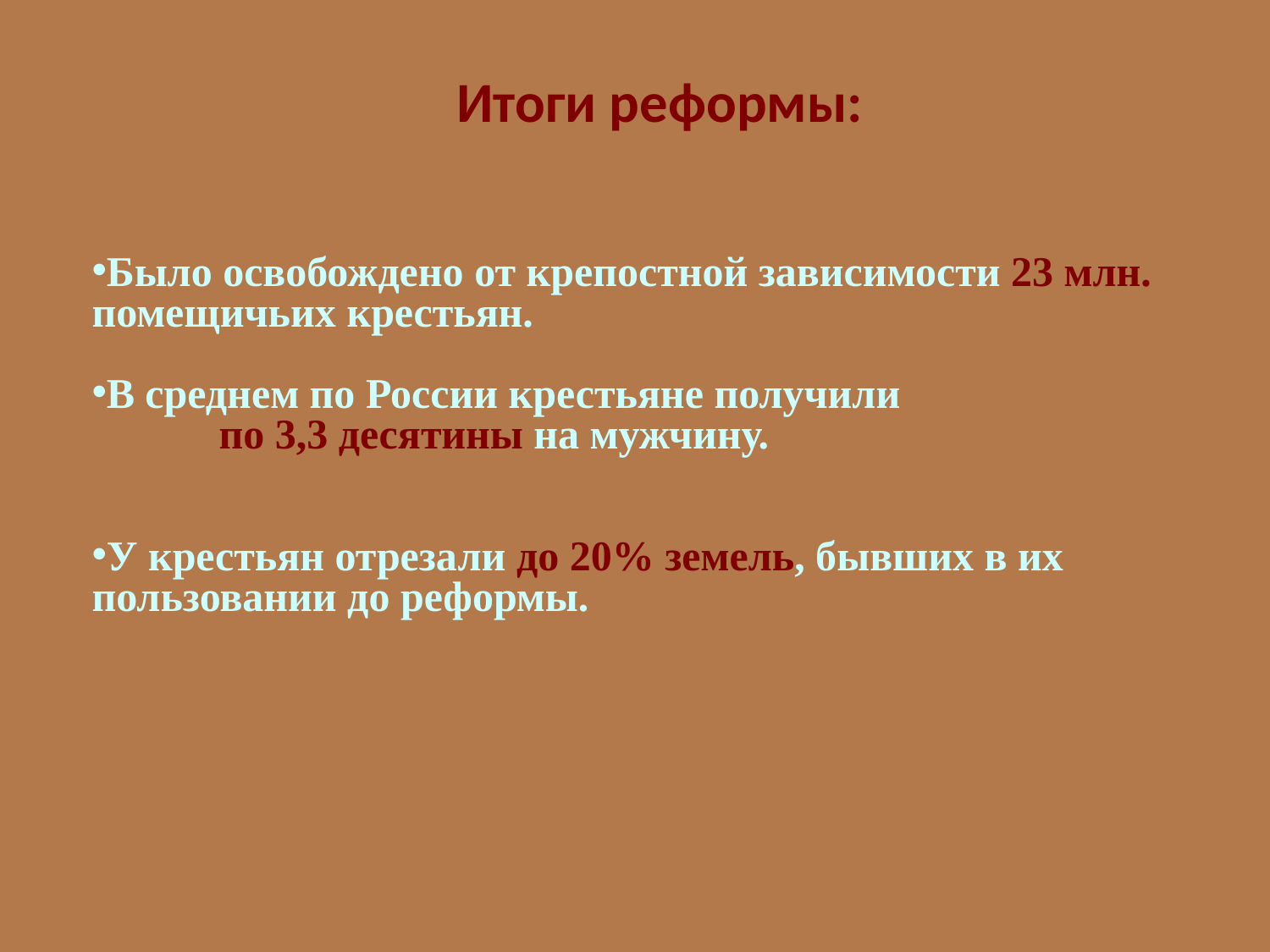

Итоги реформы:
Было освобождено от крепостной зависимости 23 млн. помещичьих крестьян.

В среднем по России крестьяне получили
	по 3,3 десятины на мужчину.

У крестьян отрезали до 20% земель, бывших в их пользовании до реформы.